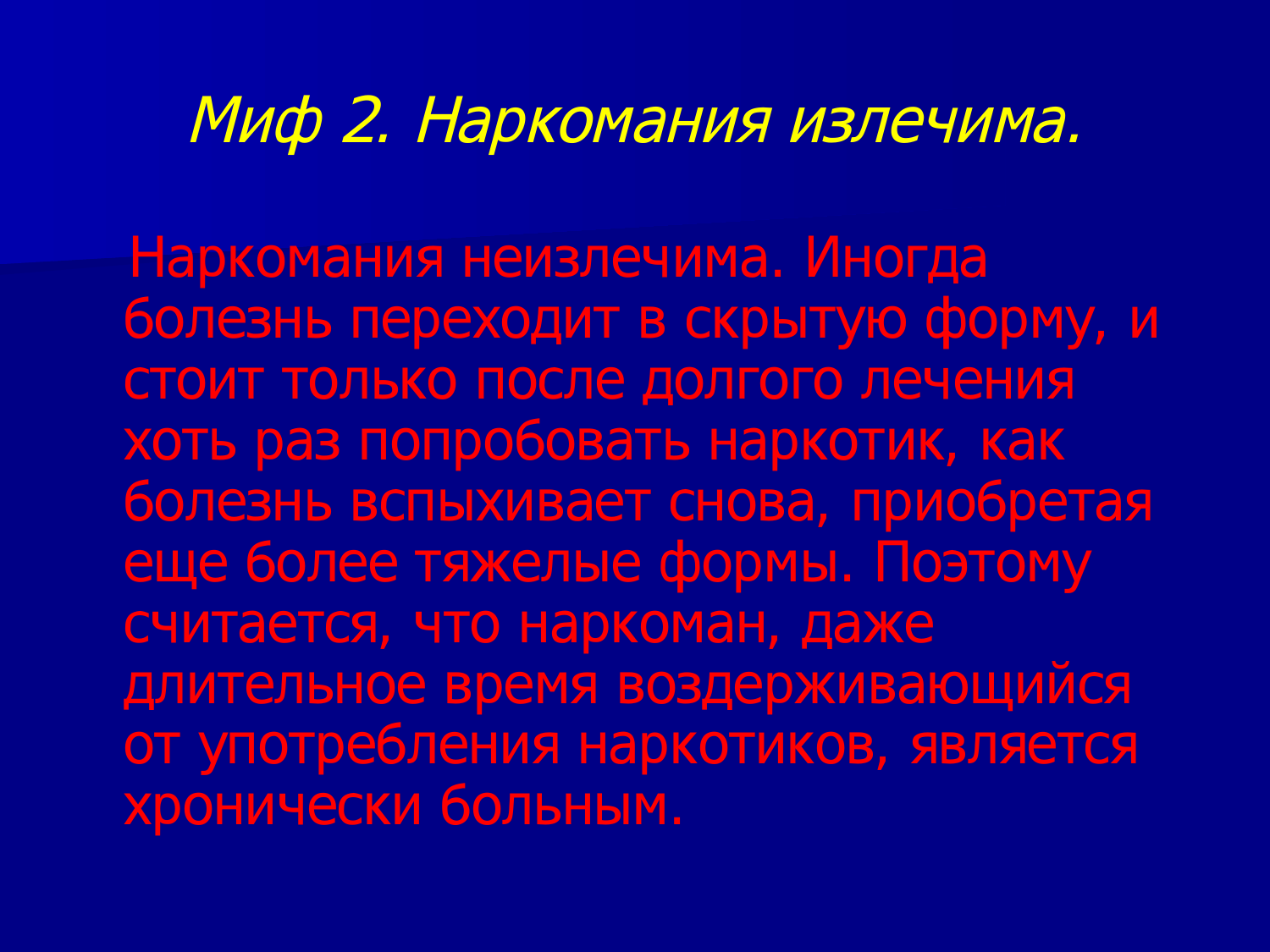

# Миф 2. Наркомания излечима.
   Наркомания неизлечима. Иногда болезнь переходит в скрытую форму, и стоит только после долгого лечения хоть раз попробовать наркотик, как болезнь вспыхивает снова, приобретая еще более тяжелые формы. Поэтому считается, что наркоман, даже длительное время воздерживающийся от употребления наркотиков, является хронически больным.